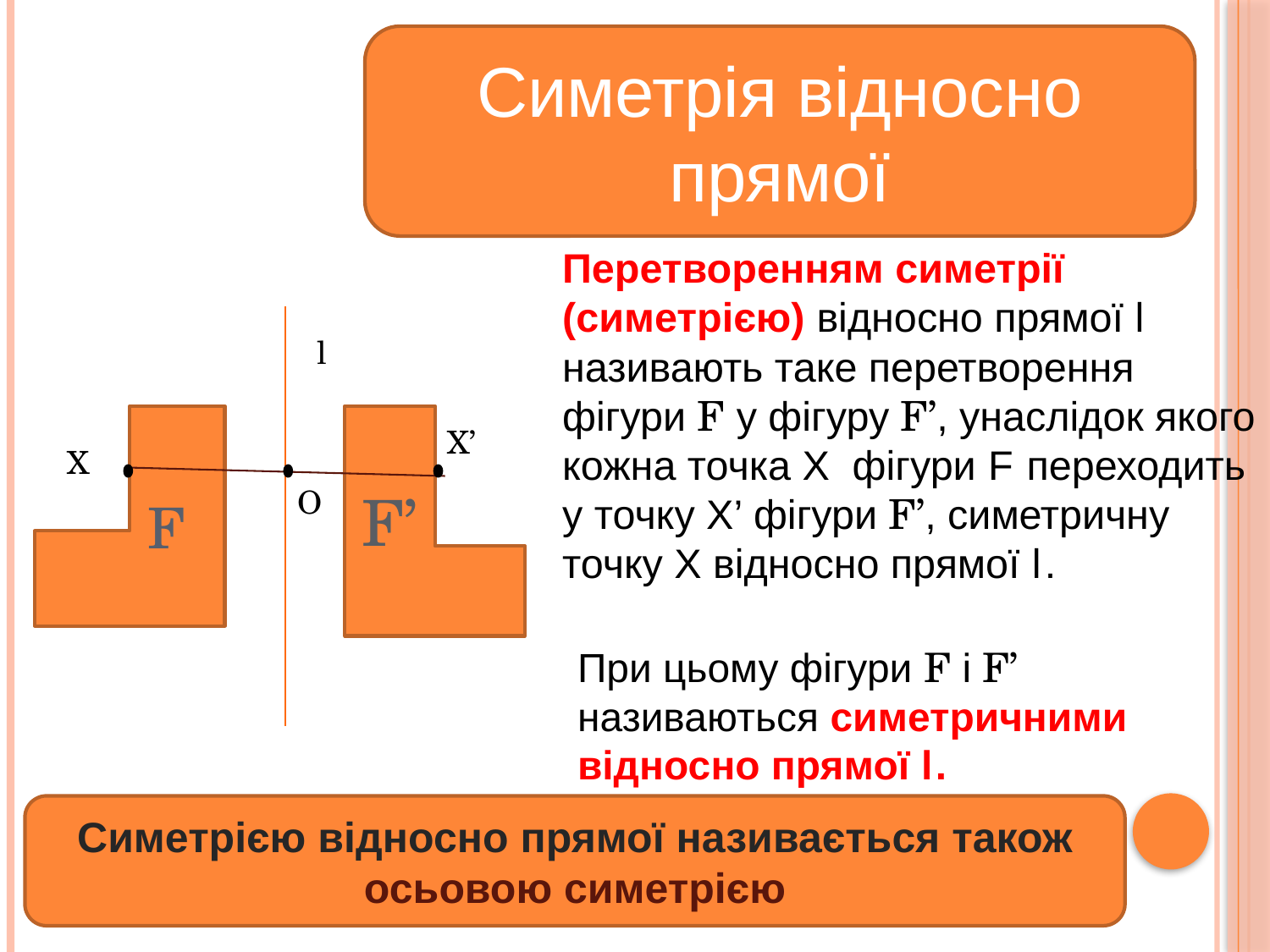

Симетрія відносно прямої
Перетворенням симетрії (симетрією) відносно прямої l називають таке перетворення фігури F у фігуру F’, унаслідок якого кожна точка Х  фігури F переходить у точку Х’ фігури F’, симетричну точку Х відносно прямої l.

l

F’
X’
X

O
# F
При цьому фігури F і F’  називаються симетричними відносно прямої l.
Симетрією відносно прямої називається також осьовою симетрією